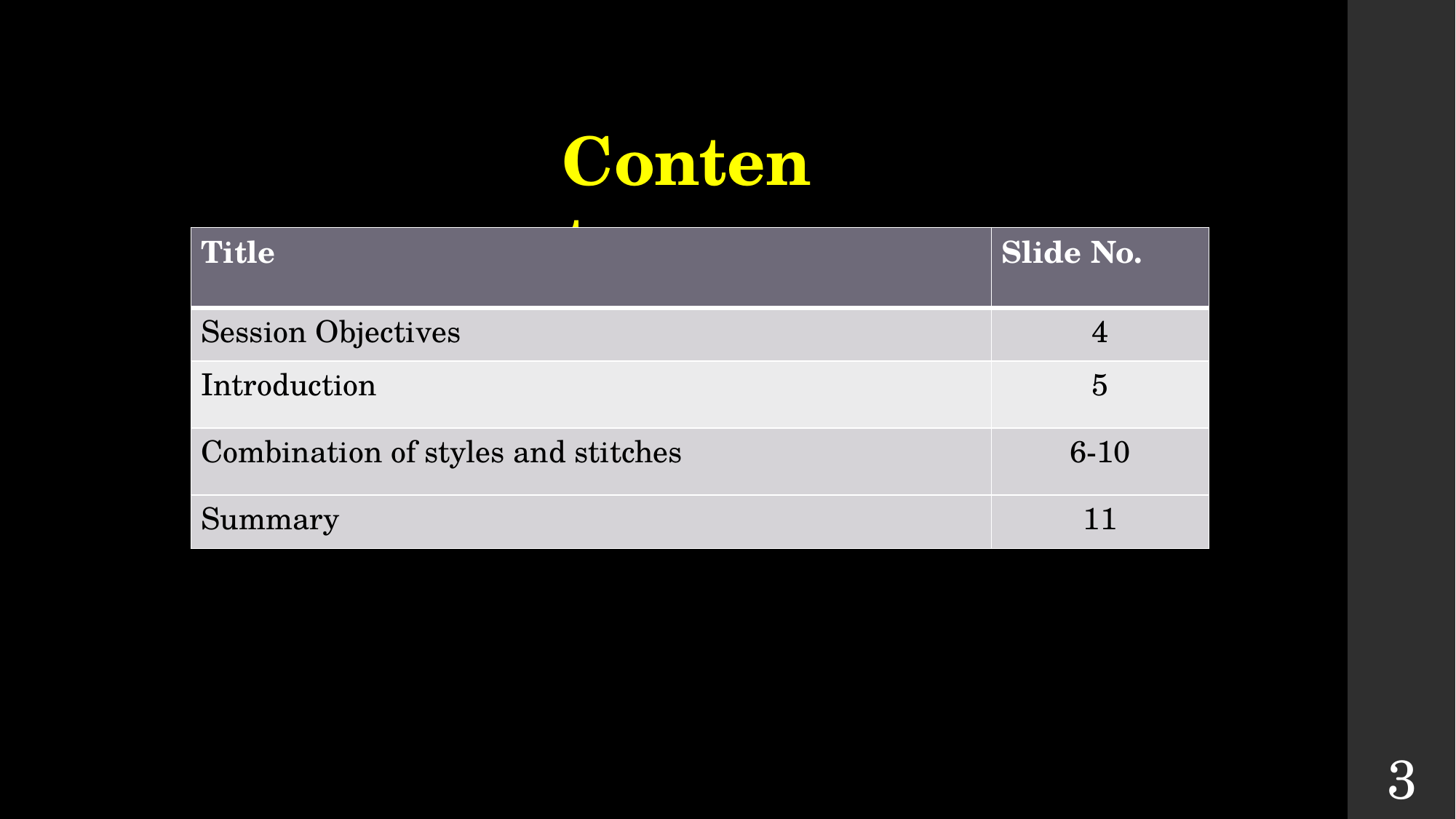

Content
| Title | Slide No. |
| --- | --- |
| Session Objectives | 4 |
| Introduction | 5 |
| Combination of styles and stitches | 6-10 |
| Summary | 11 |
3